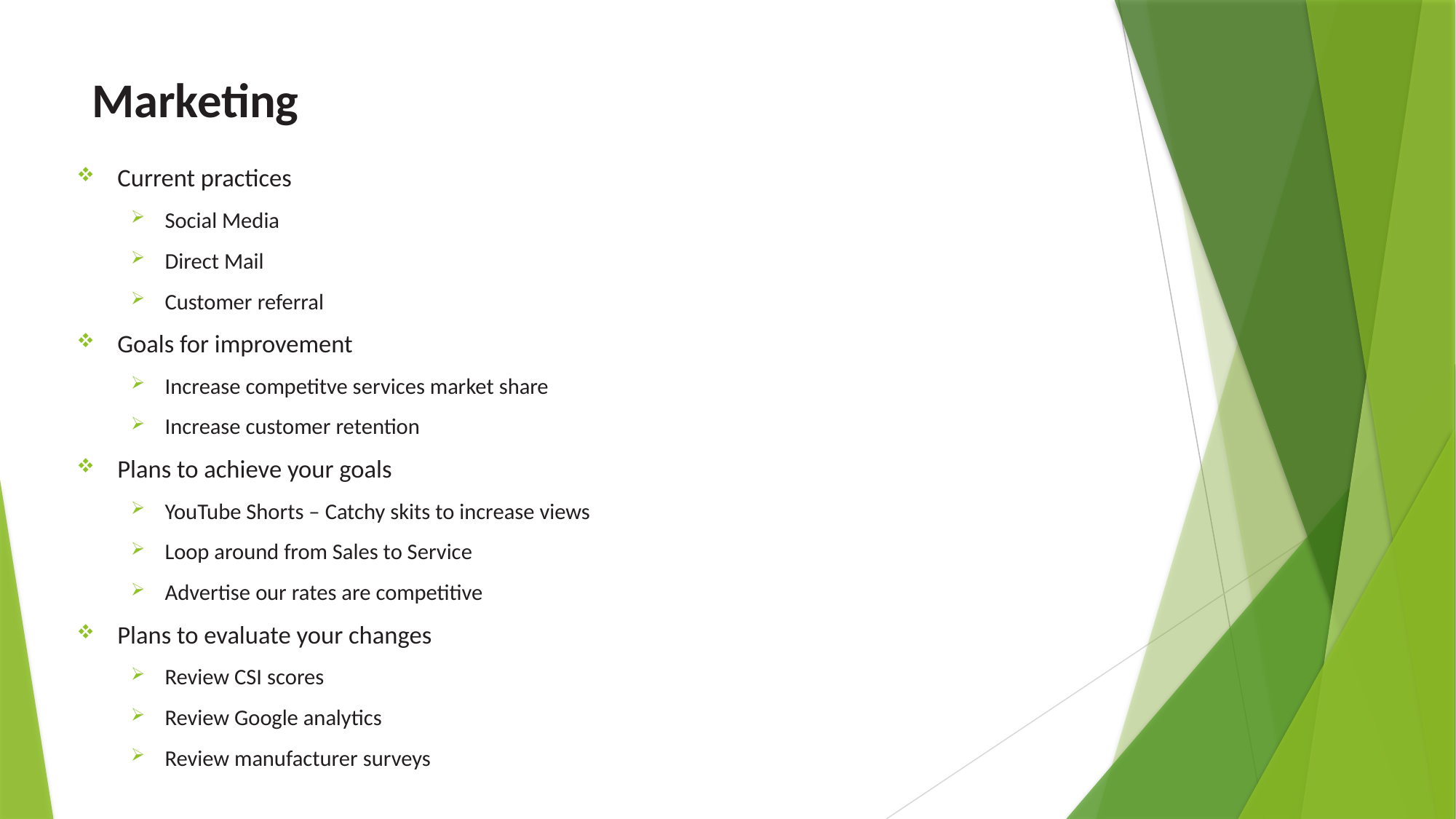

# Marketing

Current practices
Social Media
Direct Mail
Customer referral
Goals for improvement
Increase competitve services market share
Increase customer retention
Plans to achieve your goals
YouTube Shorts – Catchy skits to increase views
Loop around from Sales to Service
Advertise our rates are competitive
Plans to evaluate your changes
Review CSI scores
Review Google analytics
Review manufacturer surveys